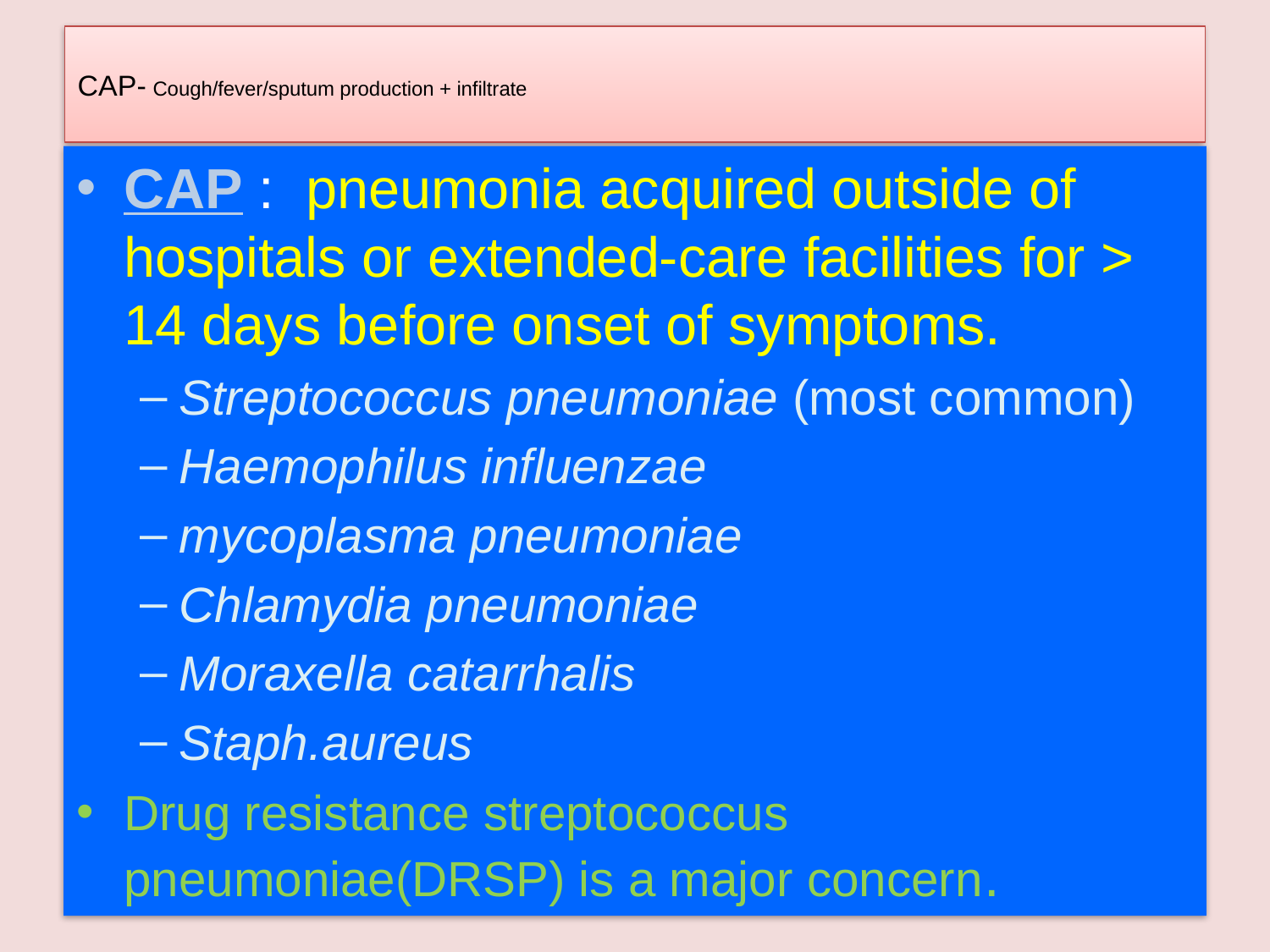

# CAP- Cough/fever/sputum production + infiltrate
CAP :  pneumonia acquired outside of hospitals or extended-care facilities for > 14 days before onset of symptoms.
Streptococcus pneumoniae (most common)
Haemophilus influenzae
mycoplasma pneumoniae
Chlamydia pneumoniae
Moraxella catarrhalis
Staph.aureus
Drug resistance streptococcus pneumoniae(DRSP) is a major concern.